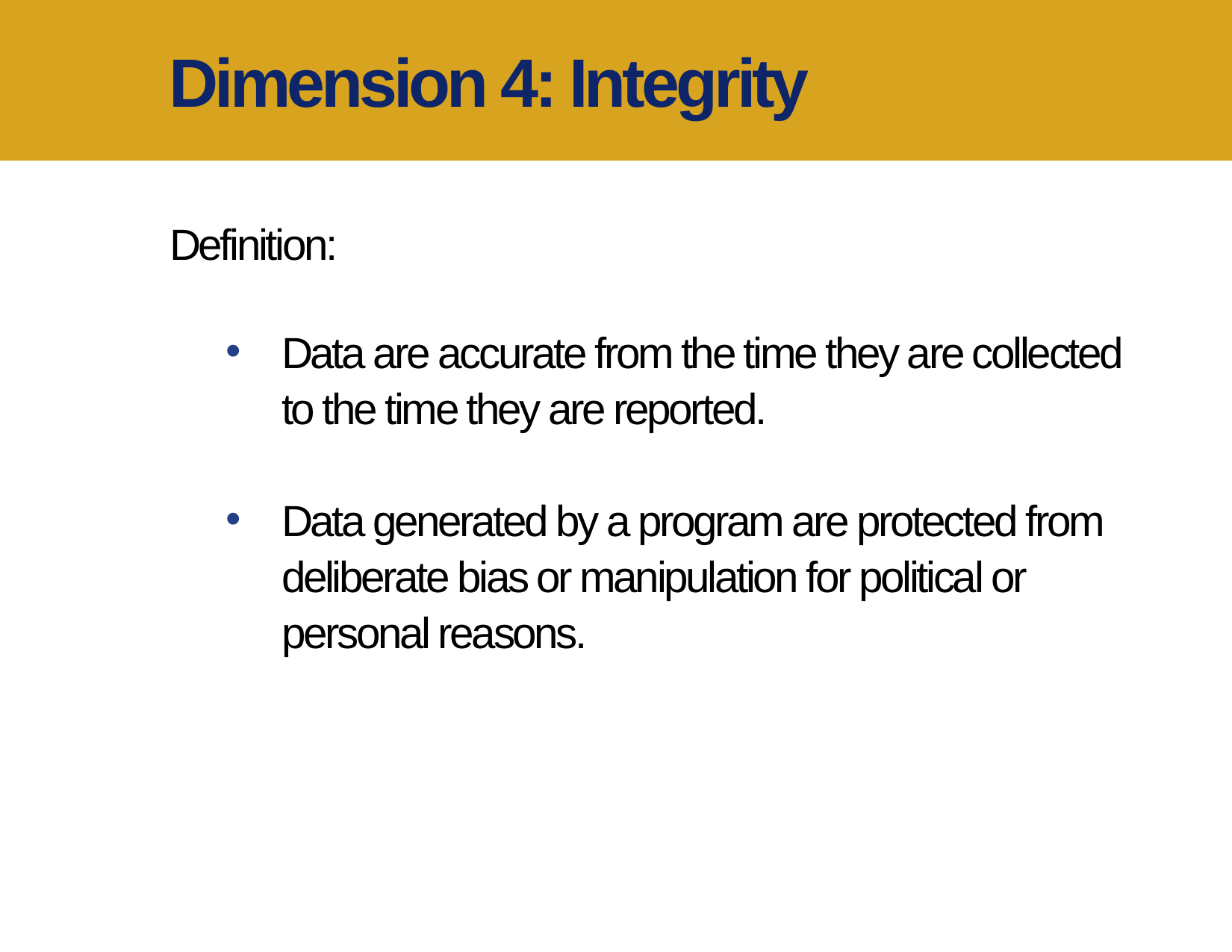

Dimension 4: Integrity
Definition:

Data are accurate from the time they are collected to the time they are reported.

Data generated by a program are protected from deliberate bias or manipulation for political or personal reasons.